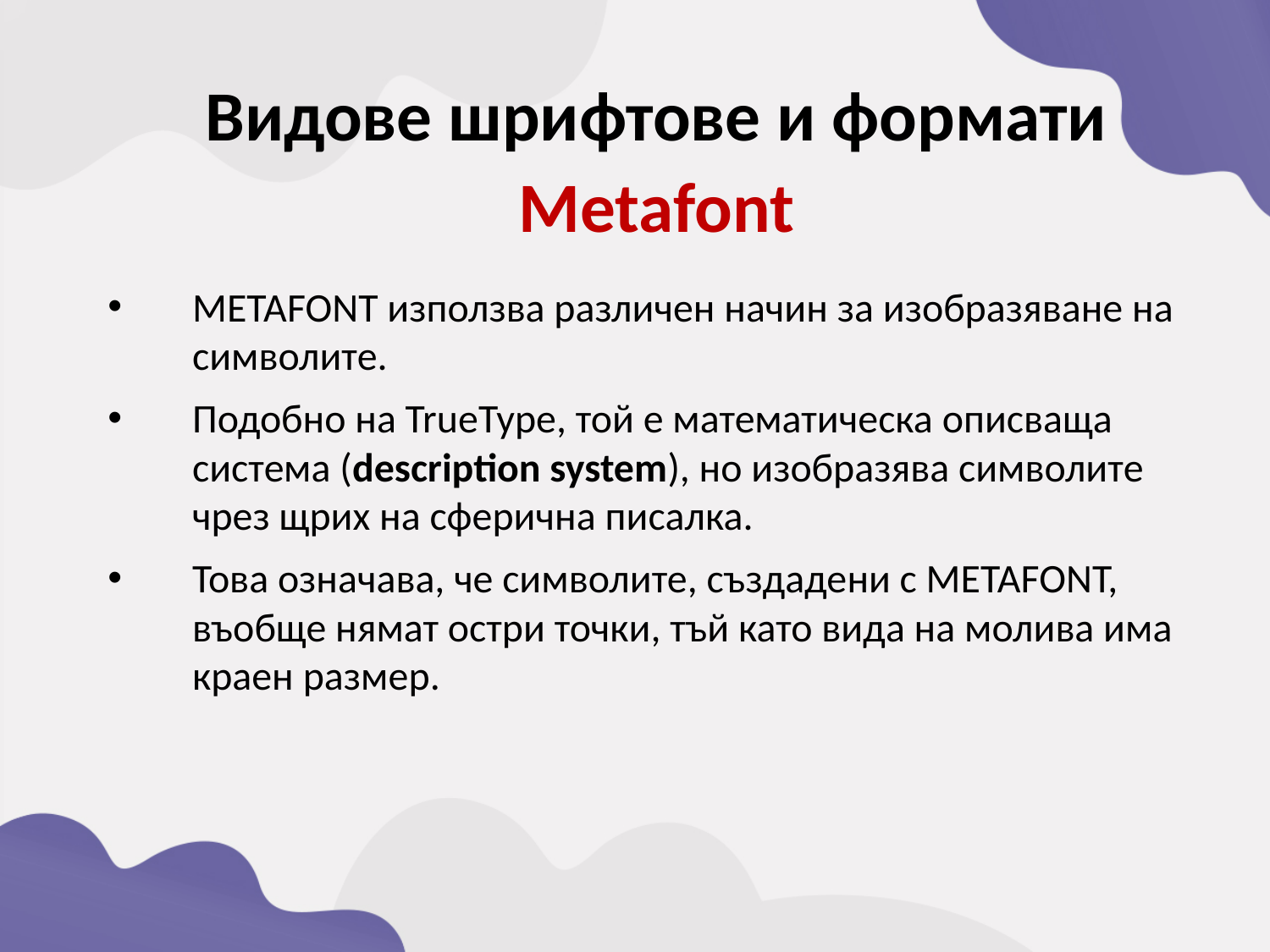

Видове шрифтове и формати

Metafont

METAFONT използва различен начин за изобразяване на символите.
Подобно на TrueType, той е математическа описваща система (description system), но изобразява символите чрез щрих на сферична писалка.
Това означава, че символите, създадени с METAFONT, въобще нямат остри точки, тъй като вида на молива има краен размер.